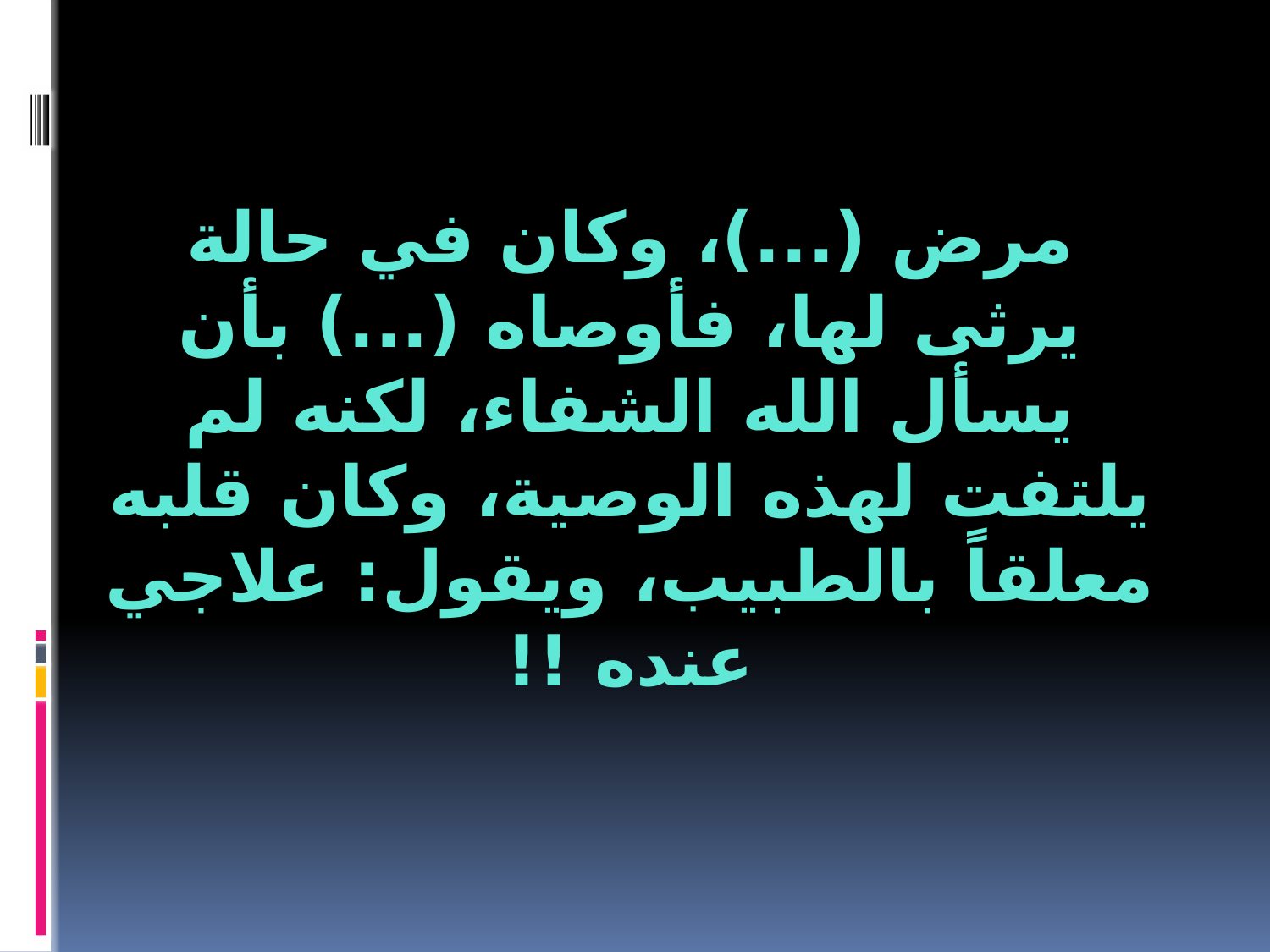

مرض (...)، وكان في حالة يرثى لها، فأوصاه (...) بأن يسأل الله الشفاء، لكنه لم يلتفت لهذه الوصية، وكان قلبه معلقاً بالطبيب، ويقول: علاجي عنده !!